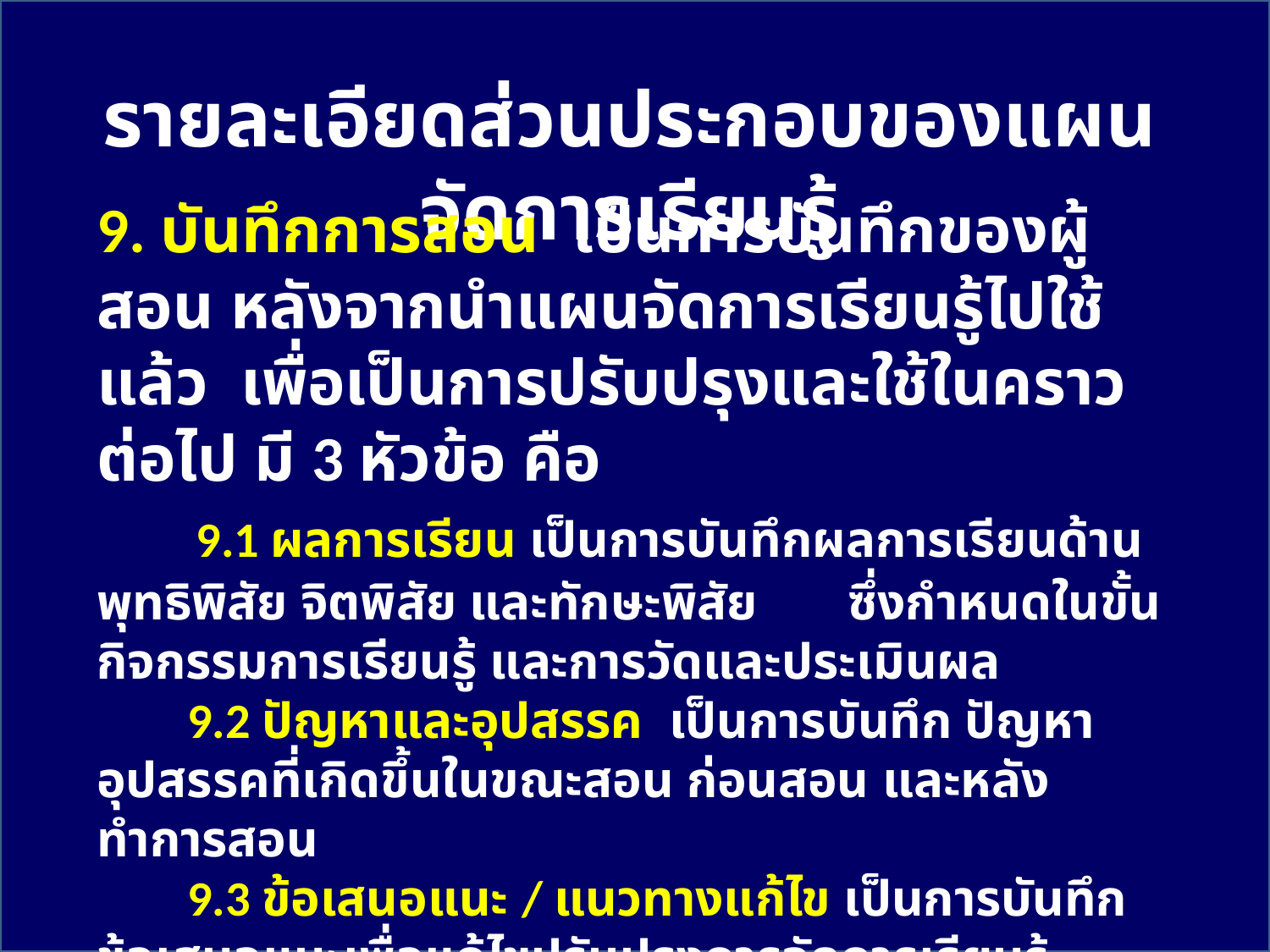

รายละเอียดส่วนประกอบของแผนจัดการเรียนรู้

9. บันทึกการสอน  เป็นการบันทึกของผู้สอน หลังจากนำแผนจัดการเรียนรู้ไปใช้แล้ว  เพื่อเป็นการปรับปรุงและใช้ในคราวต่อไป มี 3 หัวข้อ คือ
      9.1 ผลการเรียน เป็นการบันทึกผลการเรียนด้านพุทธิพิสัย จิตพิสัย และทักษะพิสัย       ซึ่งกำหนดในขั้นกิจกรรมการเรียนรู้ และการวัดและประเมินผล
       9.2 ปัญหาและอุปสรรค  เป็นการบันทึก ปัญหา อุปสรรคที่เกิดขึ้นในขณะสอน ก่อนสอน และหลังทำการสอน
       9.3 ข้อเสนอแนะ / แนวทางแก้ไข เป็นการบันทึกข้อเสนอแนะเพื่อแก้ไขปรับปรุงการจัดการเรียนรู้    เพื่อให้เกิดการเรียนรู้บรรลุจุดประสงค์ตามที่กำหนด